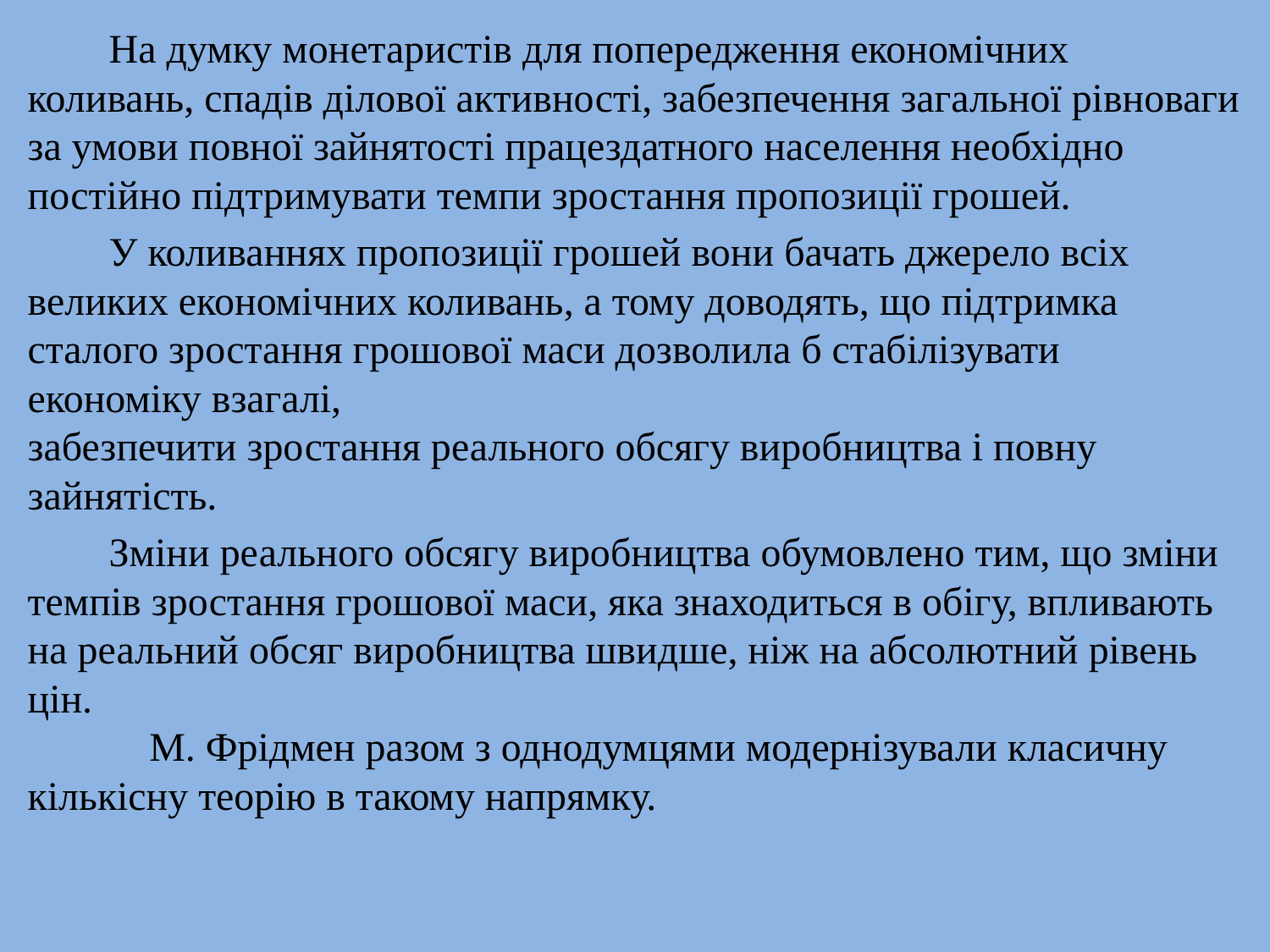

На думку монетаристів для попередження економічних коливань, спадів ділової активності, забезпечення загальної рівноваги за умови повної зайнятості працездатного населення необхідно постійно підтримувати темпи зростання пропозиції грошей.
        У коливаннях пропозиції грошей вони бачать джерело всіх великих економічних коливань, а тому доводять, що підтримка сталого зростання грошової маси дозволила б стабілізувати економіку взагалі,
забезпечити зростання реального обсягу виробництва і повну зайнятість.
        Зміни реального обсягу виробництва обумовлено тим, що зміни темпів зростання грошової маси, яка знаходиться в обігу, впливають на реальний обсяг виробництва швидше, ніж на абсолютний рівень цін.
            М. Фрідмен разом з однодумцями модернізували класичну кількісну теорію в такому напрямку.